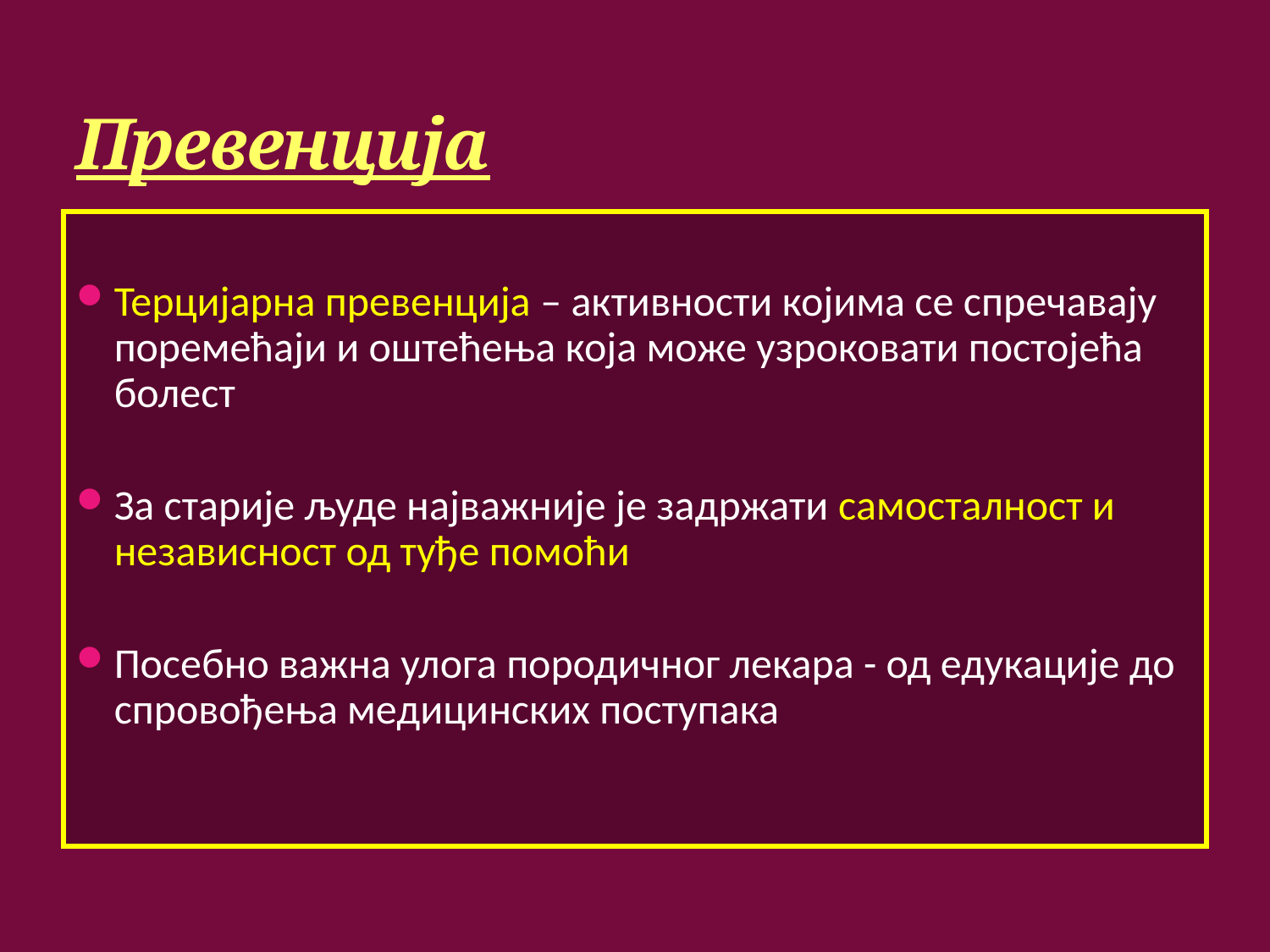

# Превенција

Терцијарна превенција – активности којима се спречавају поремећаји и оштећења која може узроковати постојећа болест

За старије људе најважније је задржати самосталност и независност од туђе помоћи

Посебно важна улога породичног лекара - од едукације до спровођења медицинских поступака